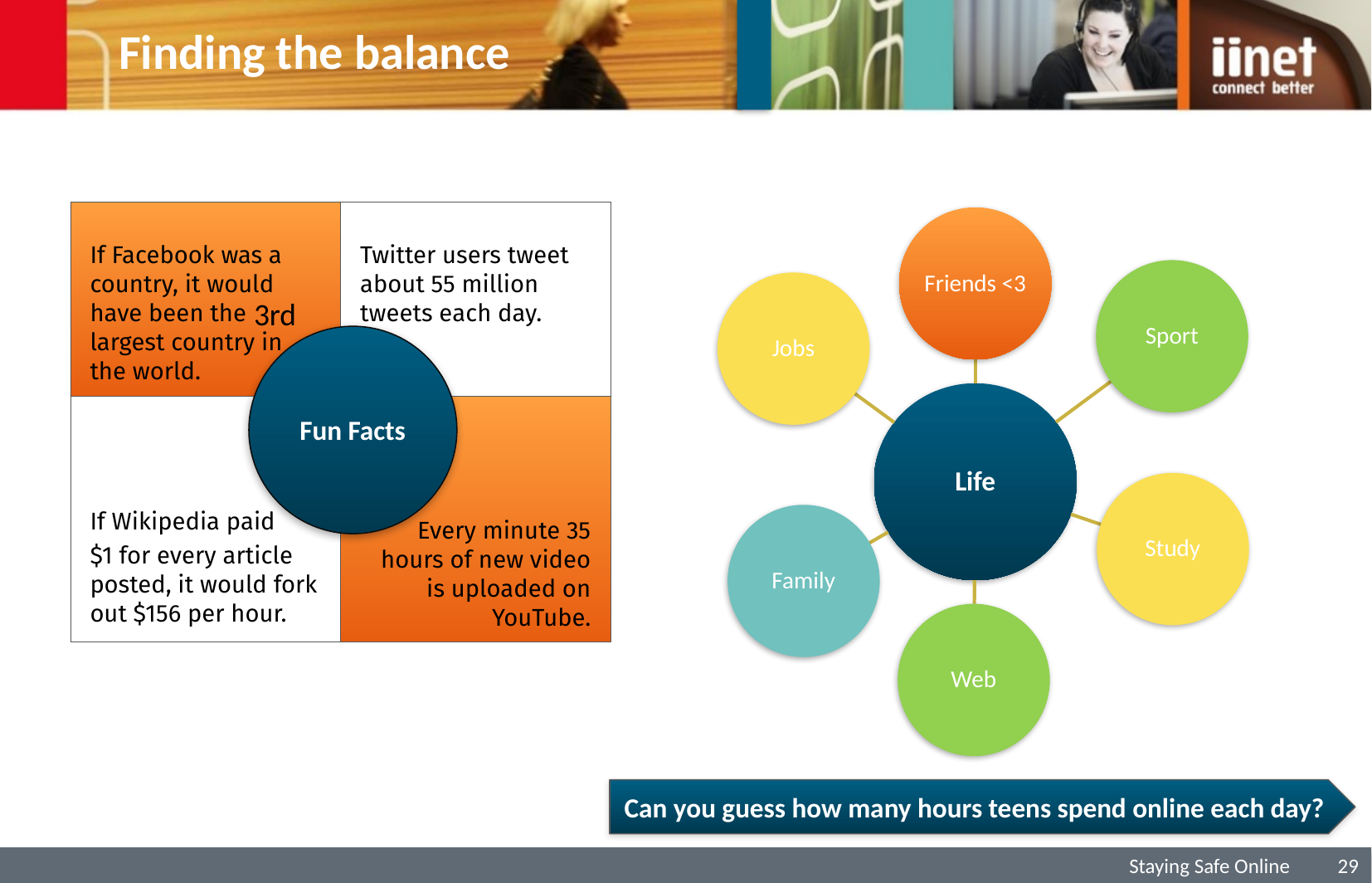

# Finding the balance
| If Facebook was a country, it would have been the largest country in the world. | Twitter users tweet about 55 million tweets each day. |
| --- | --- |
| If Wikipedia paid $1 for every article posted, it would fork out $156 per hour. | Every minute 35 hours of new video is uploaded on YouTube. |
Life

Friends <3

Sport

Study

Web

Family

Jobs
3rd
Fun Facts
Can you guess how many hours teens spend online each day?
29
Staying Safe Online